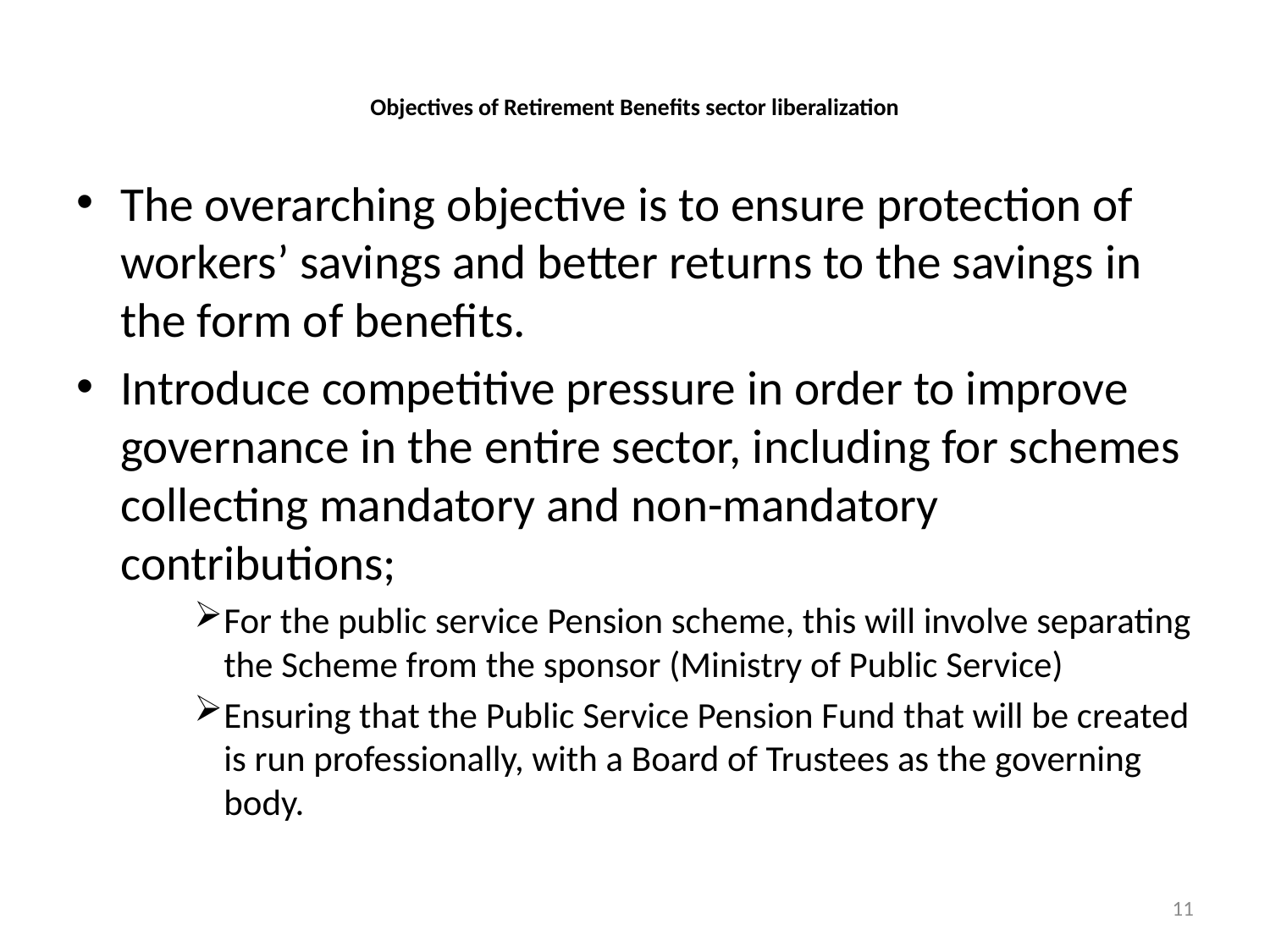

# Objectives of Retirement Benefits sector liberalization
The overarching objective is to ensure protection of workers’ savings and better returns to the savings in the form of benefits.
Introduce competitive pressure in order to improve governance in the entire sector, including for schemes collecting mandatory and non-mandatory contributions;
For the public service Pension scheme, this will involve separating the Scheme from the sponsor (Ministry of Public Service)
Ensuring that the Public Service Pension Fund that will be created is run professionally, with a Board of Trustees as the governing body.
11